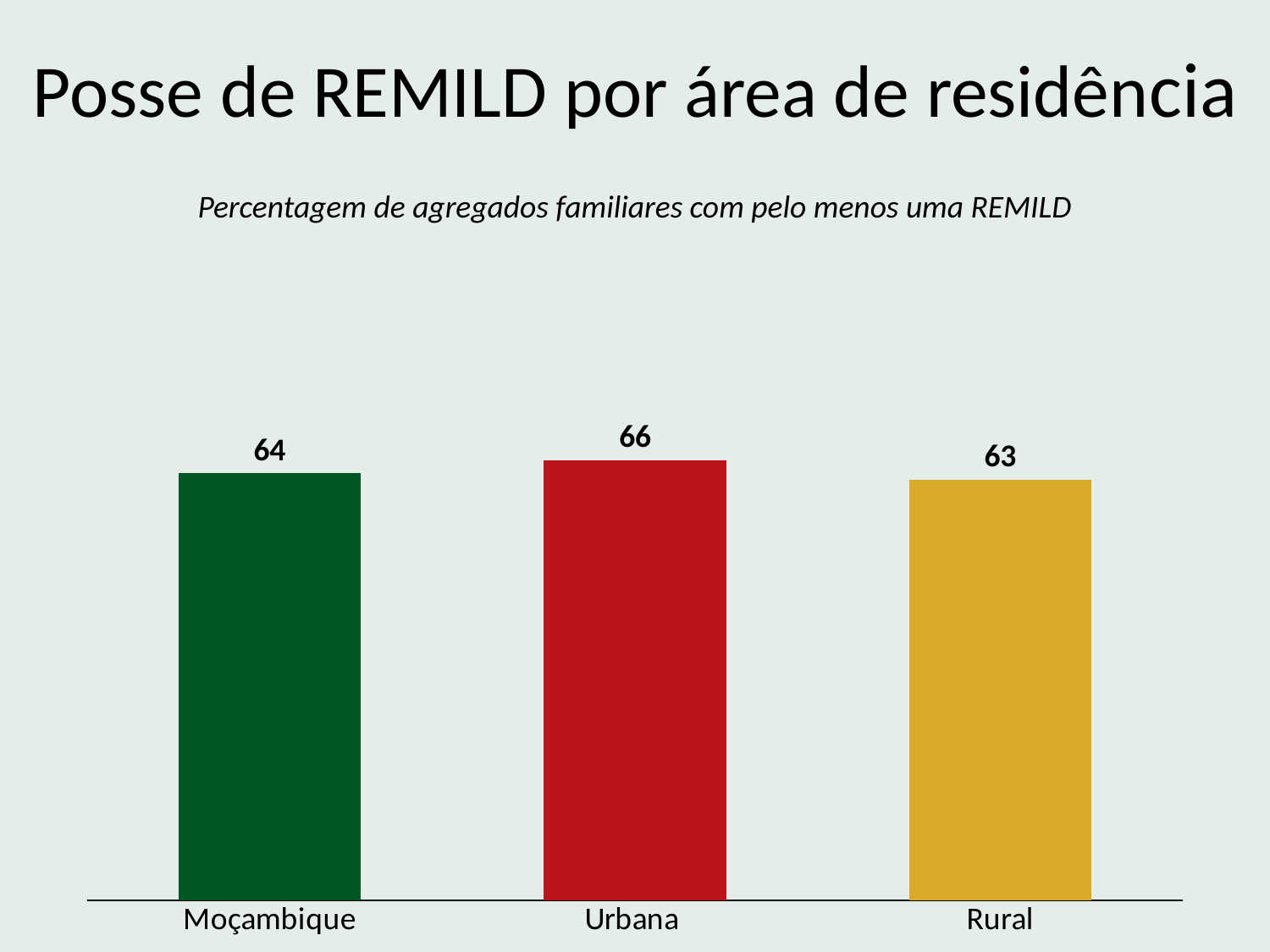

Posse de REMILD por área de residência
Percentagem de agregados familiares com pelo menos uma REMILD

### Chart

| Category | Column1 |
|---|---|
| Moçambique | 64.0 |
| Urbana  | 66.0 |
| Rural | 63.0 |